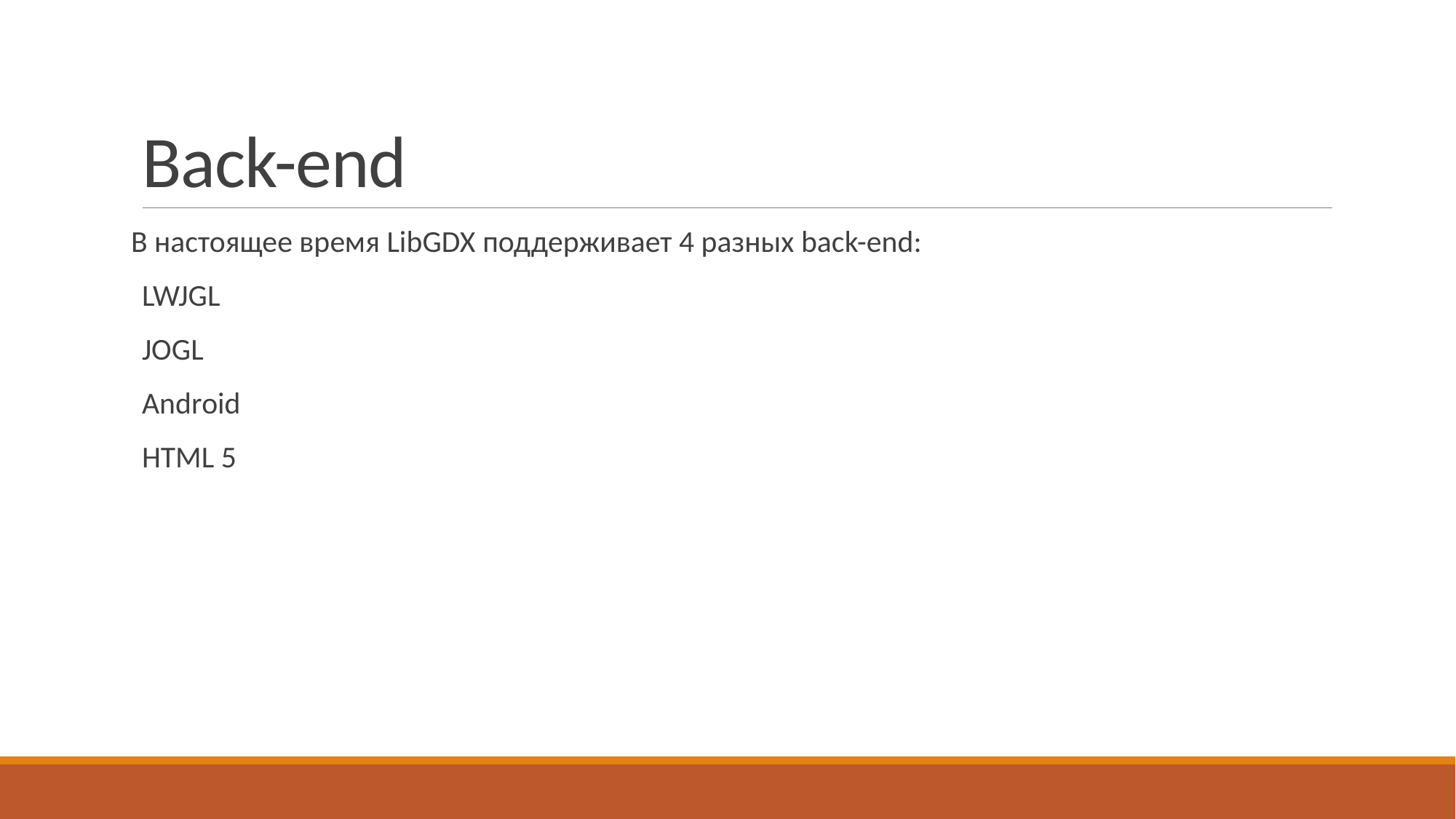

# Back-end
В настоящее время LibGDX поддерживает 4 разных back-end:
LWJGL
JOGL
Android
HTML 5